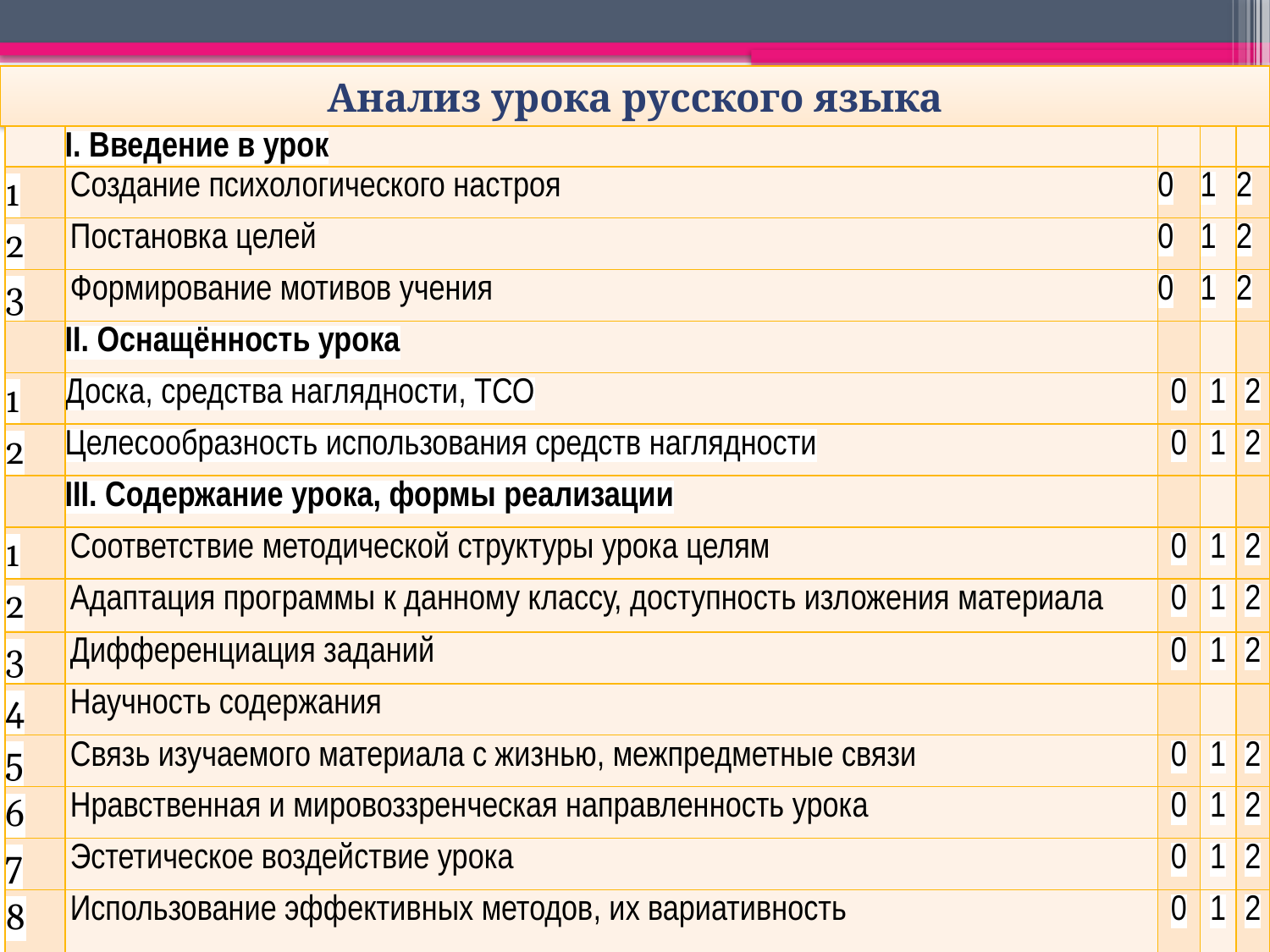

# Анализ урока русского языка
|  | I. Введение в урок |  |  |  |
| --- | --- | --- | --- | --- |
| 1 | Создание психологического настроя | 0 | 1 | 2 |
| 2 | Постановка целей | 0 | 1 | 2 |
| 3 | Формирование мотивов учения | 0 | 1 | 2 |
|  | II. Оснащённость урока |  |  |  |
| 1 | Доска, средства наглядности, ТСО | 0 | 1 | 2 |
| 2 | Целесообразность использования средств наглядности | 0 | 1 | 2 |
|  | III. Содержание урока, формы реализации |  |  |  |
| 1 | Соответствие методической структуры урока целям | 0 | 1 | 2 |
| 2 | Адаптация программы к данному классу, доступность изложения материала | 0 | 1 | 2 |
| 3 | Дифференциация заданий | 0 | 1 | 2 |
| 4 | Научность содержания |  |  |  |
| 5 | Связь изучаемого материала с жизнью, межпредметные связи | 0 | 1 | 2 |
| 6 | Нравственная и мировоззренческая направленность урока | 0 | 1 | 2 |
| 7 | Эстетическое воздействие урока | 0 | 1 | 2 |
| 8 | Использование эффективных методов, их вариативность | 0 | 1 | 2 |